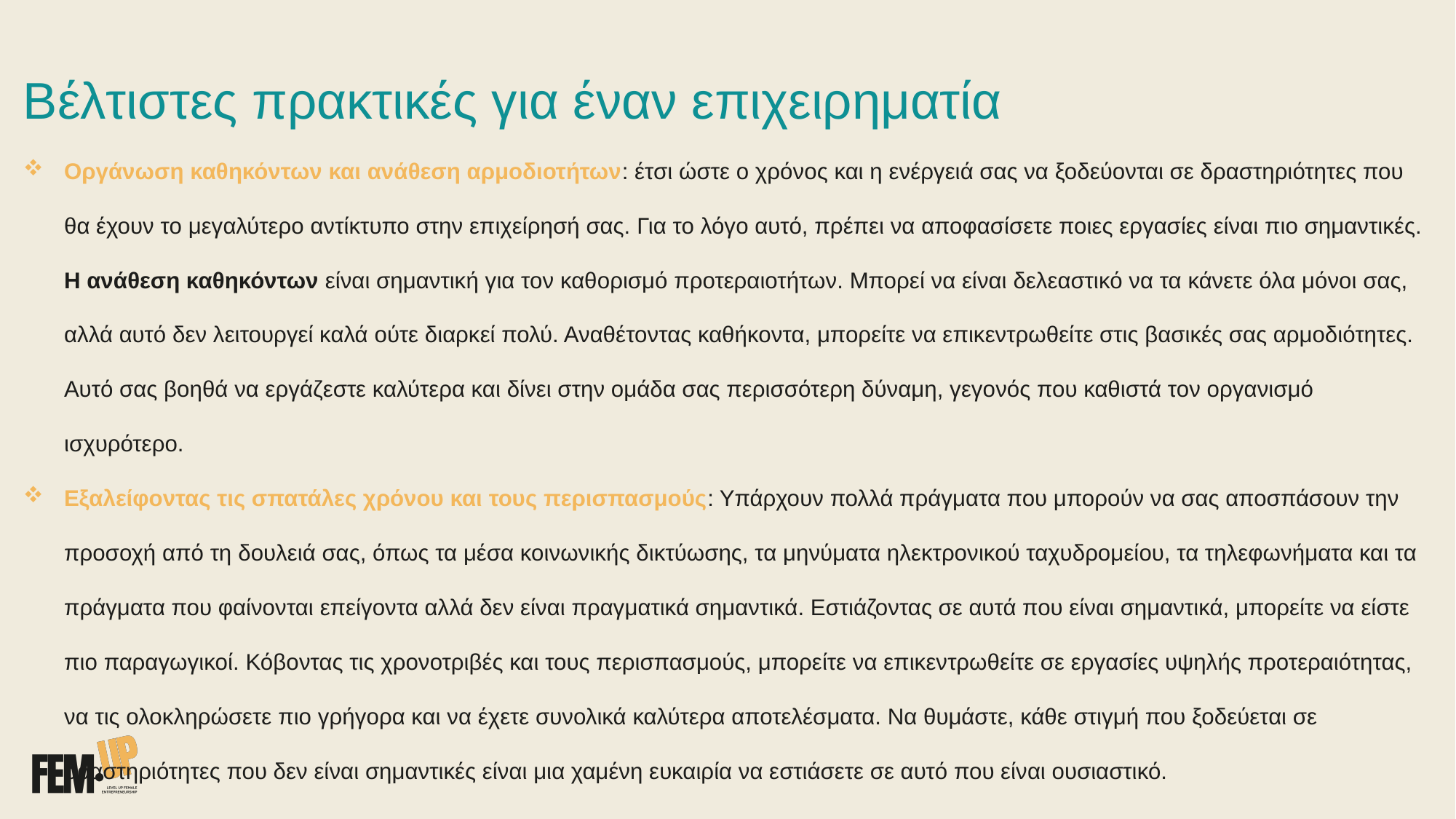

Βέλτιστες πρακτικές για έναν επιχειρηματία
Οργάνωση καθηκόντων και ανάθεση αρμοδιοτήτων: έτσι ώστε ο χρόνος και η ενέργειά σας να ξοδεύονται σε δραστηριότητες που θα έχουν το μεγαλύτερο αντίκτυπο στην επιχείρησή σας. Για το λόγο αυτό, πρέπει να αποφασίσετε ποιες εργασίες είναι πιο σημαντικές. Η ανάθεση καθηκόντων είναι σημαντική για τον καθορισμό προτεραιοτήτων. Μπορεί να είναι δελεαστικό να τα κάνετε όλα μόνοι σας, αλλά αυτό δεν λειτουργεί καλά ούτε διαρκεί πολύ. Αναθέτοντας καθήκοντα, μπορείτε να επικεντρωθείτε στις βασικές σας αρμοδιότητες. Αυτό σας βοηθά να εργάζεστε καλύτερα και δίνει στην ομάδα σας περισσότερη δύναμη, γεγονός που καθιστά τον οργανισμό ισχυρότερο.
Εξαλείφοντας τις σπατάλες χρόνου και τους περισπασμούς: Υπάρχουν πολλά πράγματα που μπορούν να σας αποσπάσουν την προσοχή από τη δουλειά σας, όπως τα μέσα κοινωνικής δικτύωσης, τα μηνύματα ηλεκτρονικού ταχυδρομείου, τα τηλεφωνήματα και τα πράγματα που φαίνονται επείγοντα αλλά δεν είναι πραγματικά σημαντικά. Εστιάζοντας σε αυτά που είναι σημαντικά, μπορείτε να είστε πιο παραγωγικοί. Κόβοντας τις χρονοτριβές και τους περισπασμούς, μπορείτε να επικεντρωθείτε σε εργασίες υψηλής προτεραιότητας, να τις ολοκληρώσετε πιο γρήγορα και να έχετε συνολικά καλύτερα αποτελέσματα. Να θυμάστε, κάθε στιγμή που ξοδεύεται σε δραστηριότητες που δεν είναι σημαντικές είναι μια χαμένη ευκαιρία να εστιάσετε σε αυτό που είναι ουσιαστικό.